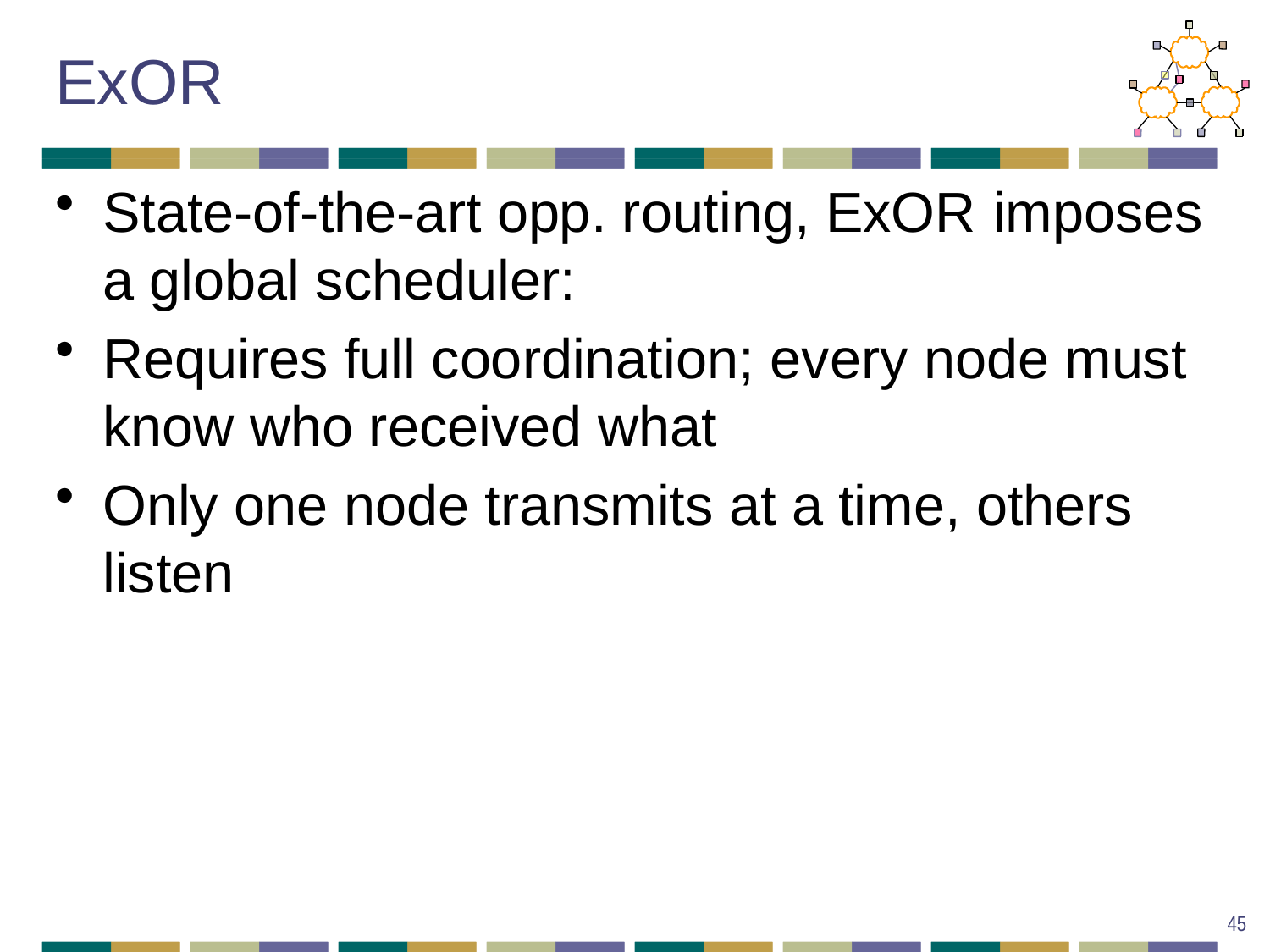

# ExOR
State-of-the-art opp. routing, ExOR imposes a global scheduler:
Requires full coordination; every node must know who received what
Only one node transmits at a time, others listen

45